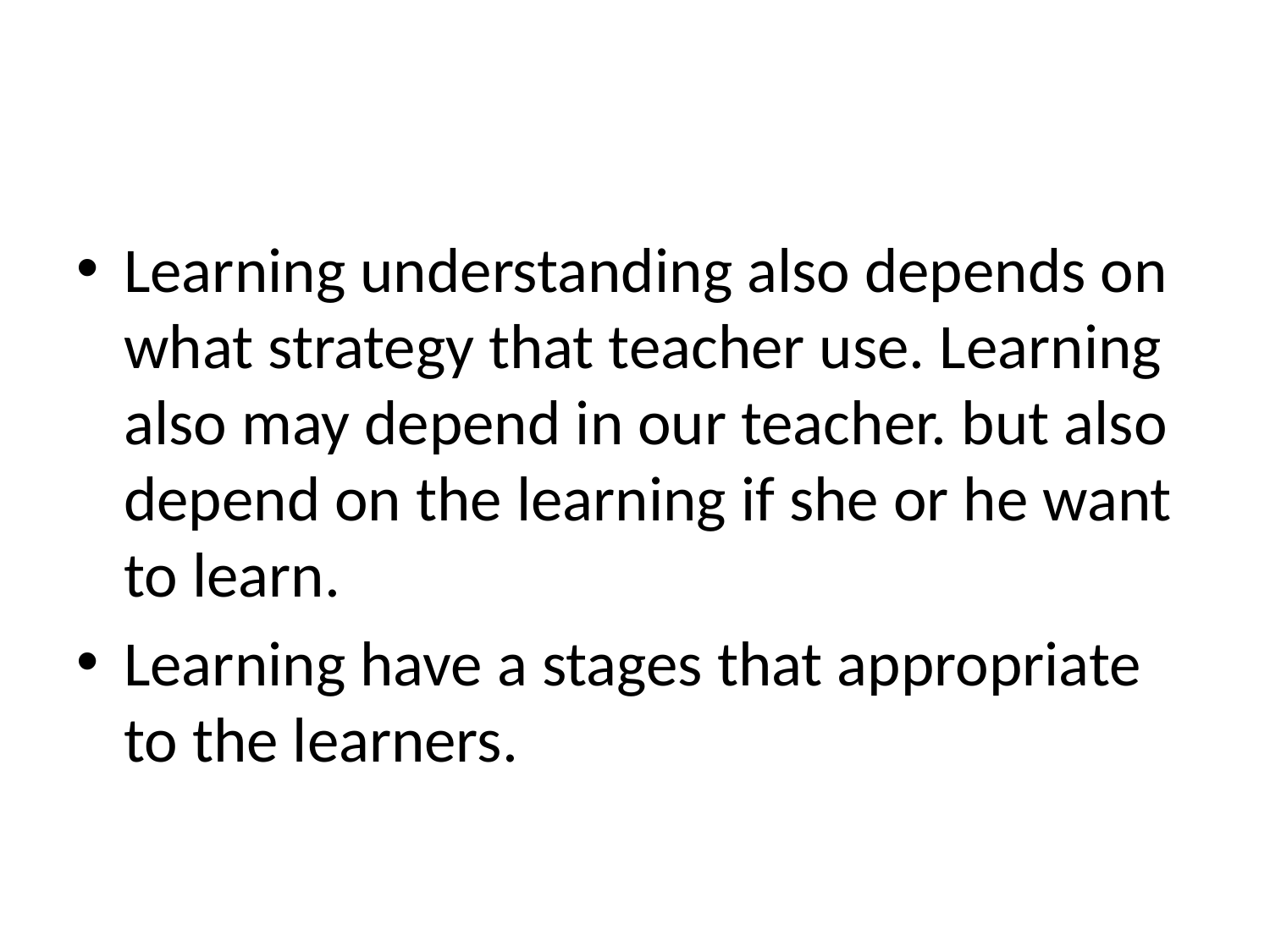

#
Learning understanding also depends on what strategy that teacher use. Learning also may depend in our teacher. but also depend on the learning if she or he want to learn.
Learning have a stages that appropriate to the learners.